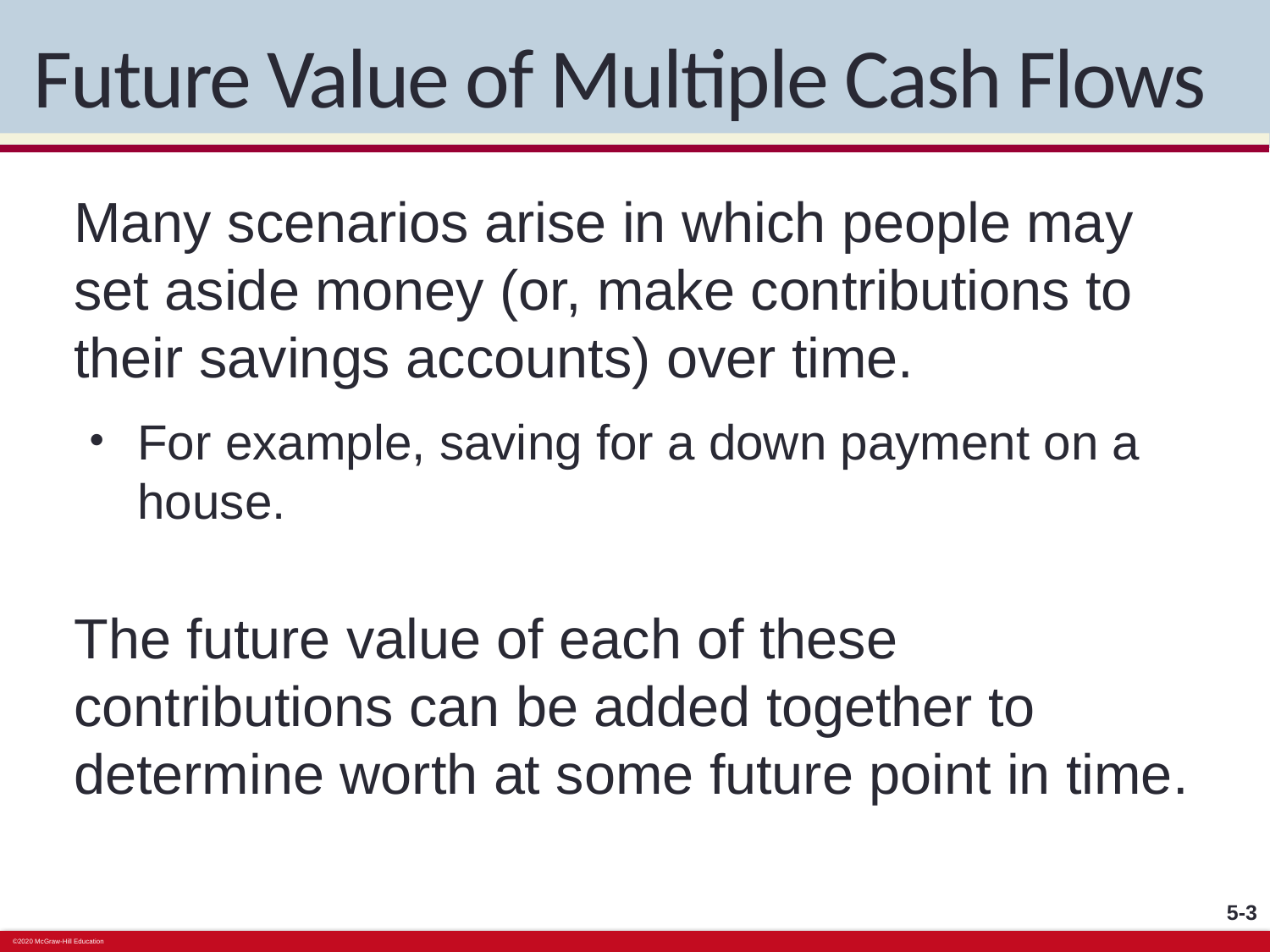

# Future Value of Multiple Cash Flows
Many scenarios arise in which people may set aside money (or, make contributions to their savings accounts) over time.
For example, saving for a down payment on a house.
The future value of each of these contributions can be added together to determine worth at some future point in time.